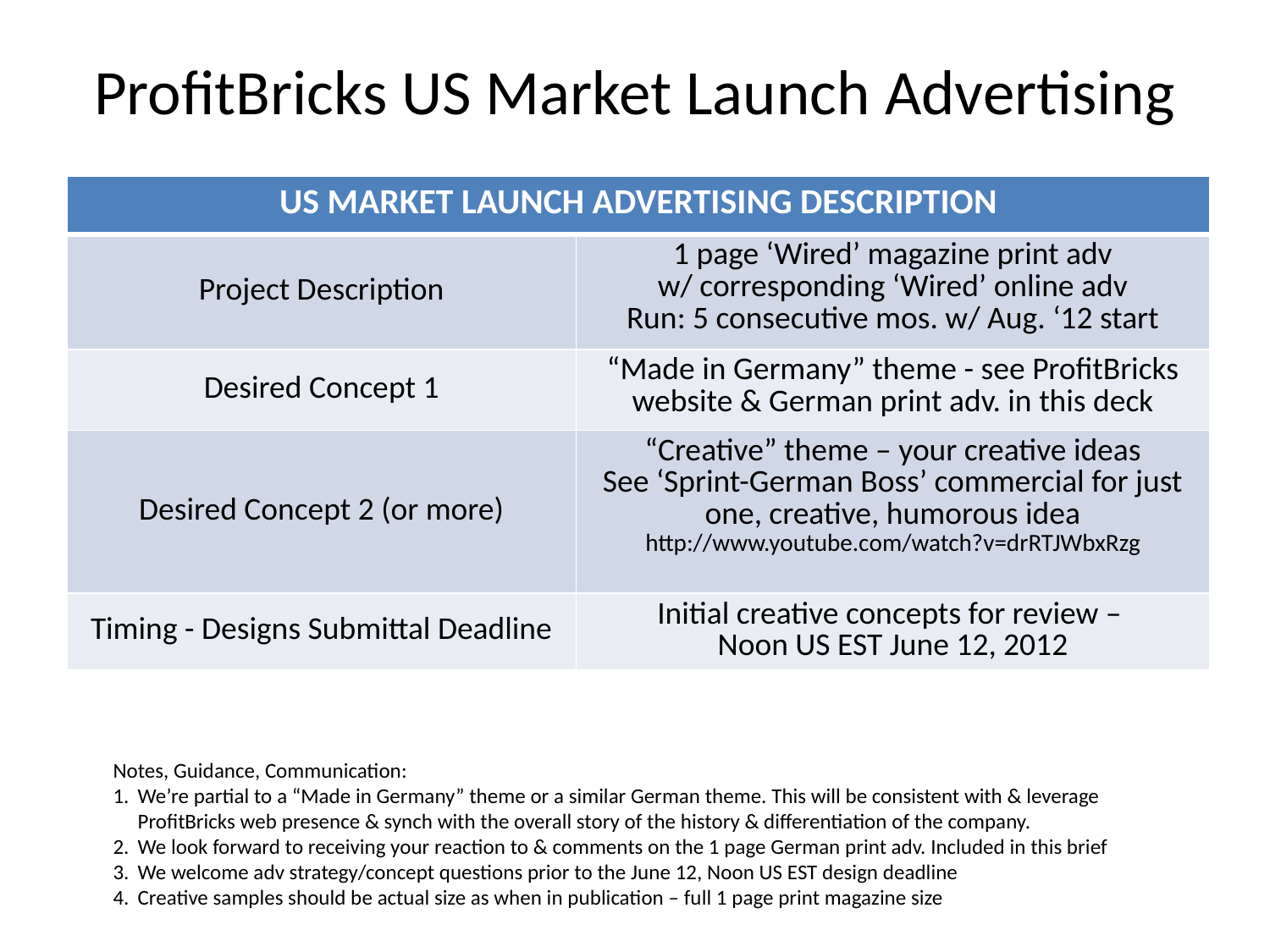

# ProfitBricks US Market Launch Advertising
| US MARKET LAUNCH ADVERTISING DESCRIPTION |  |
| --- | --- |
| Project Description | 1 page ‘Wired’ magazine print adv w/ corresponding ‘Wired’ online adv Run: 5 consecutive mos. w/ Aug. ‘12 start |
| Desired Concept 1 | “Made in Germany” theme - see ProfitBricks website & German print adv. in this deck |
| Desired Concept 2 (or more) | “Creative” theme – your creative ideas See ‘Sprint-German Boss’ commercial for just one, creative, humorous idea http://www.youtube.com/watch?v=drRTJWbxRzg |
| Timing - Designs Submittal Deadline | Initial creative concepts for review – Noon US EST June 12, 2012 |
Notes, Guidance, Communication:
We’re partial to a “Made in Germany” theme or a similar German theme. This will be consistent with & leverage ProfitBricks web presence & synch with the overall story of the history & differentiation of the company.
We look forward to receiving your reaction to & comments on the 1 page German print adv. Included in this brief
We welcome adv strategy/concept questions prior to the June 12, Noon US EST design deadline
Creative samples should be actual size as when in publication – full 1 page print magazine size